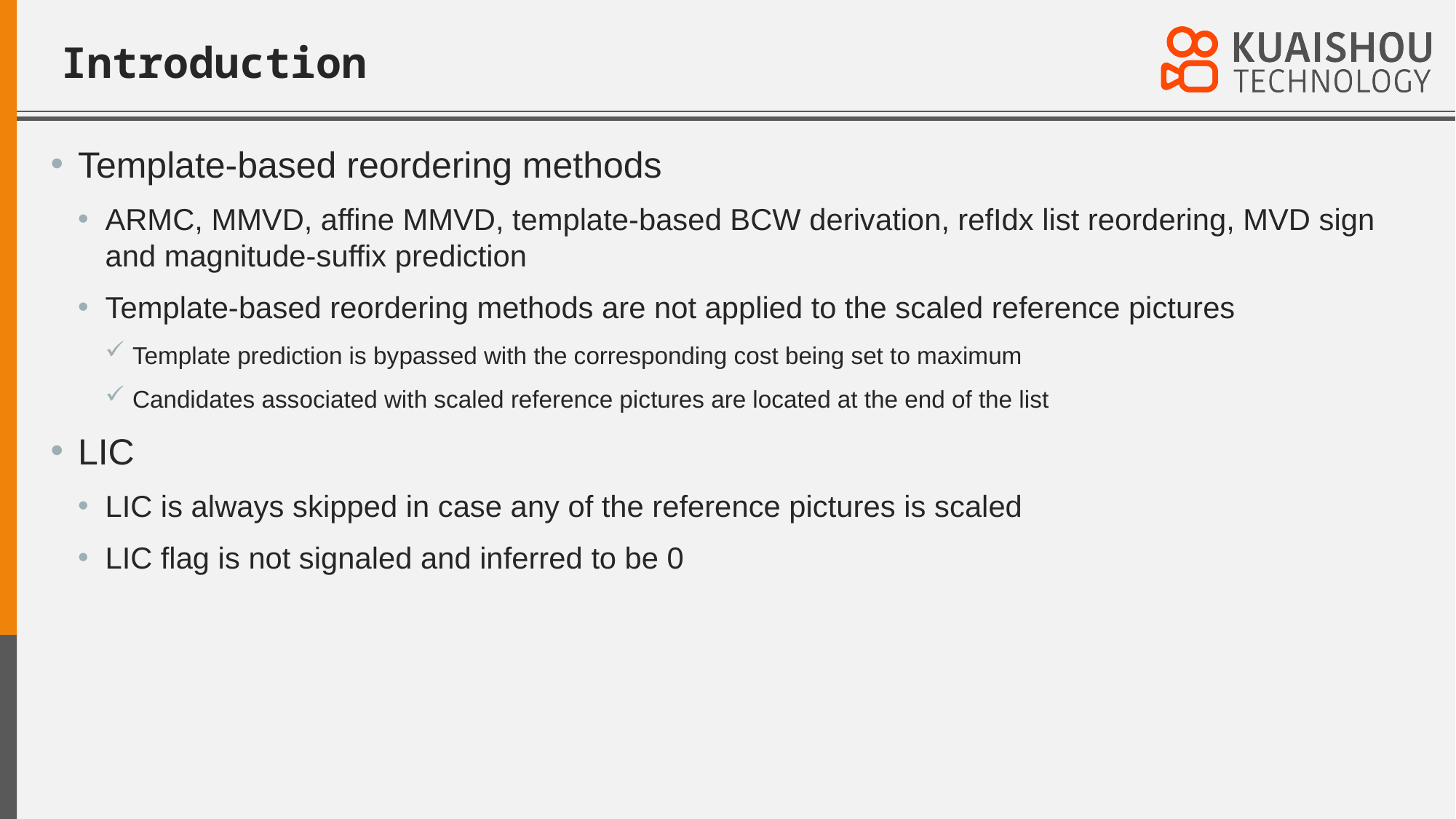

# Introduction
Template-based reordering methods
ARMC, MMVD, affine MMVD, template-based BCW derivation, refIdx list reordering, MVD sign and magnitude-suffix prediction
Template-based reordering methods are not applied to the scaled reference pictures
Template prediction is bypassed with the corresponding cost being set to maximum
Candidates associated with scaled reference pictures are located at the end of the list
LIC
LIC is always skipped in case any of the reference pictures is scaled
LIC flag is not signaled and inferred to be 0